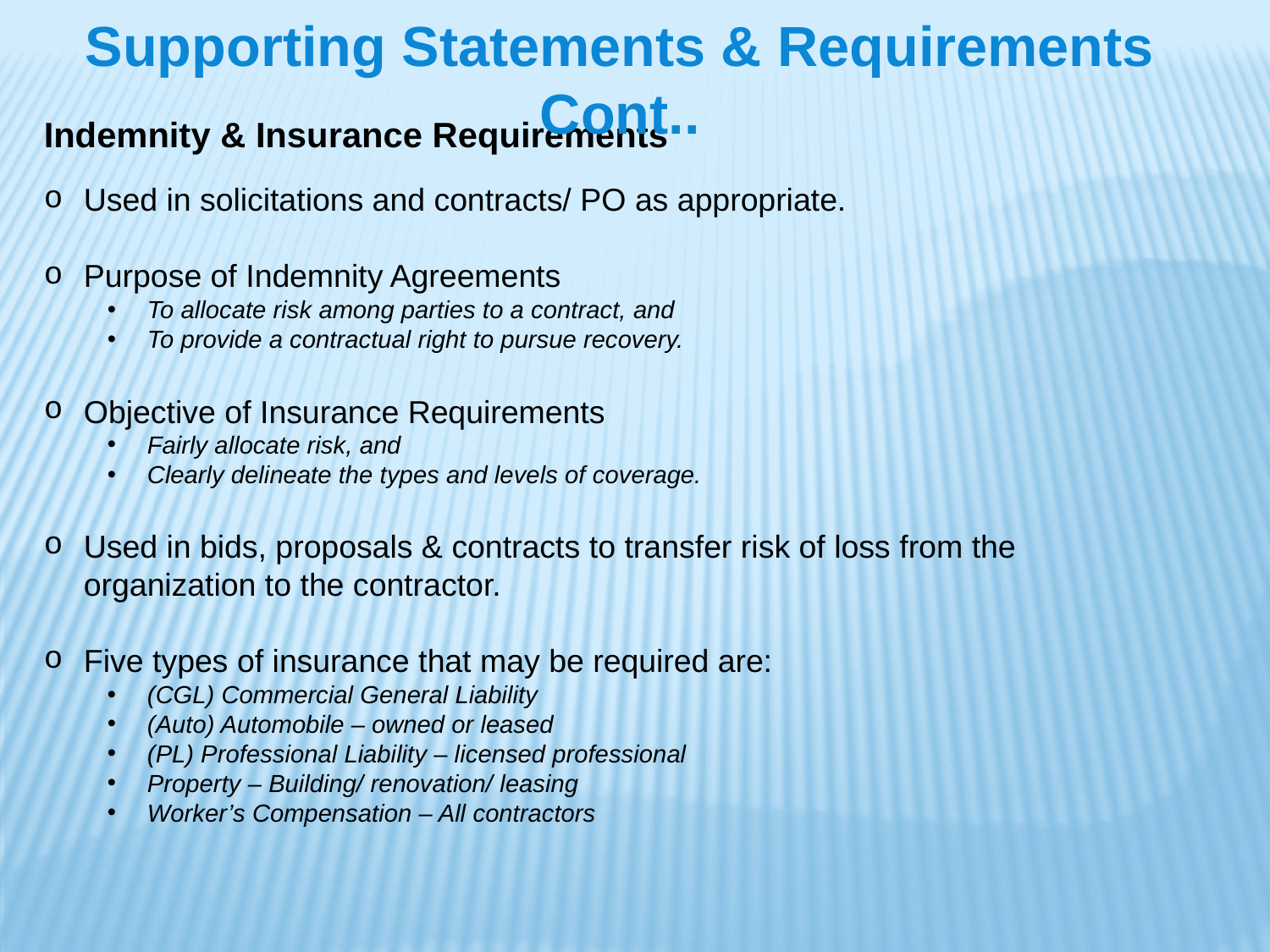

Supporting Statements & Requirements Cont..
Indemnity & Insurance Requirements

Used in solicitations and contracts/ PO as appropriate.

Purpose of Indemnity Agreements
To allocate risk among parties to a contract, and
To provide a contractual right to pursue recovery.

Objective of Insurance Requirements
Fairly allocate risk, and
Clearly delineate the types and levels of coverage.

Used in bids, proposals & contracts to transfer risk of loss from the organization to the contractor.

Five types of insurance that may be required are:
(CGL) Commercial General Liability
(Auto) Automobile – owned or leased
(PL) Professional Liability – licensed professional
Property – Building/ renovation/ leasing
Worker’s Compensation – All contractors